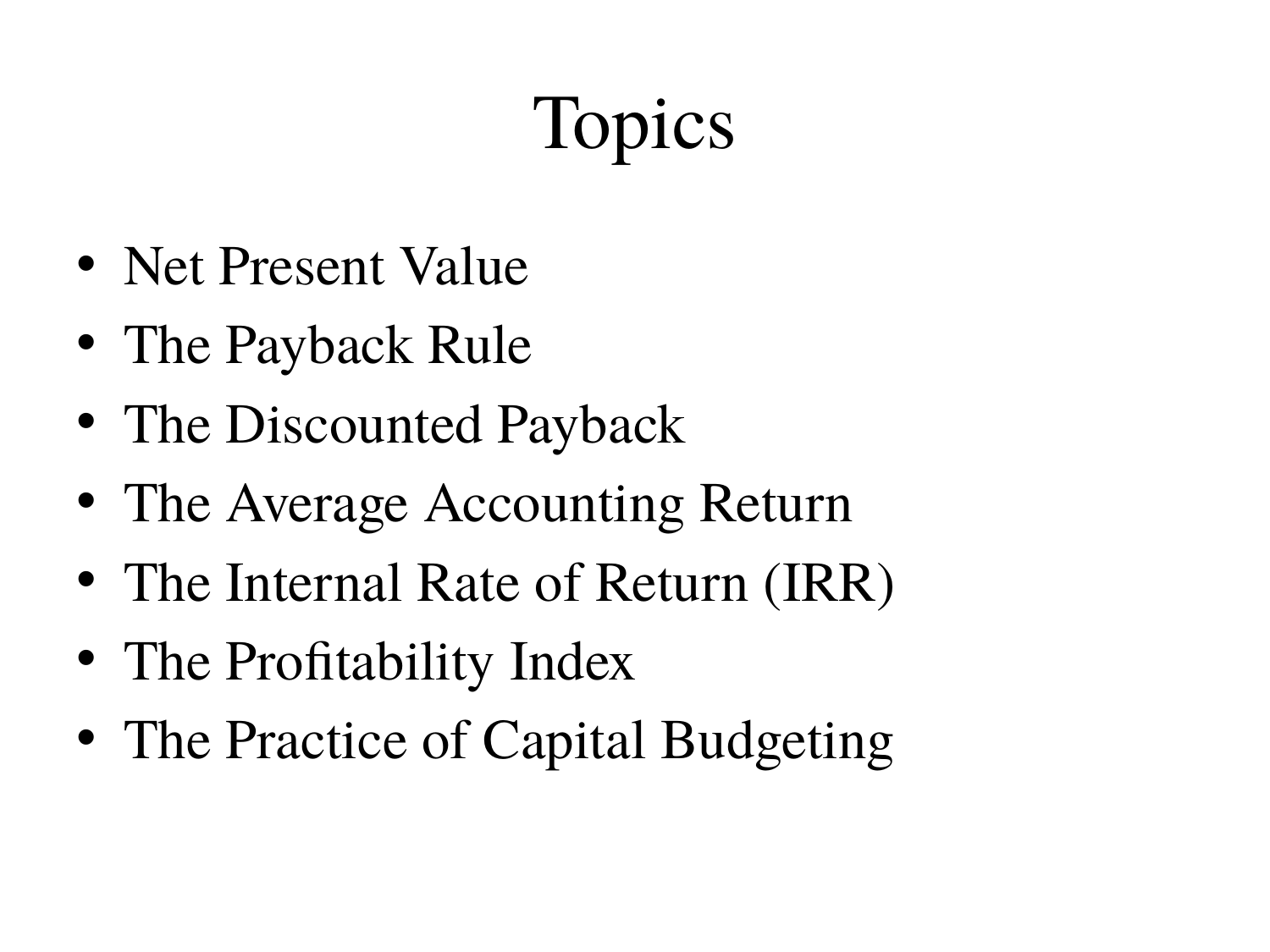

# Topics
Net Present Value
The Payback Rule
The Discounted Payback
The Average Accounting Return
The Internal Rate of Return (IRR)
The Profitability Index
The Practice of Capital Budgeting